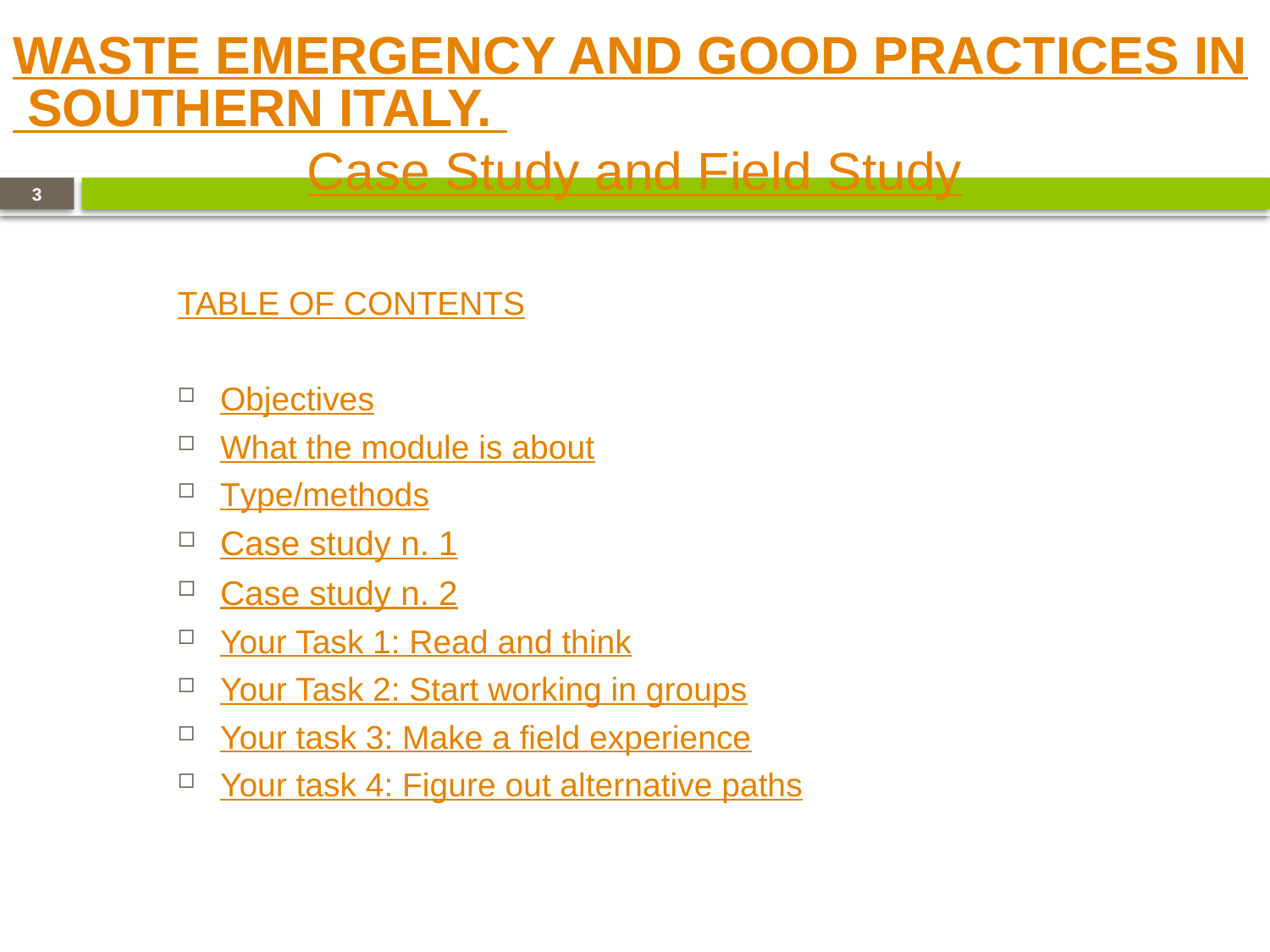

# Waste Emergency and Good Practices in Southern Italy. Case Study and Field Study
3
TABLE OF CONTENTS

Objectives
What the module is about
Type/methods
Case study n. 1
Case study n. 2
Your Task 1: Read and think
Your Task 2: Start working in groups
Your task 3: Make a field experience
Your task 4: Figure out alternative paths